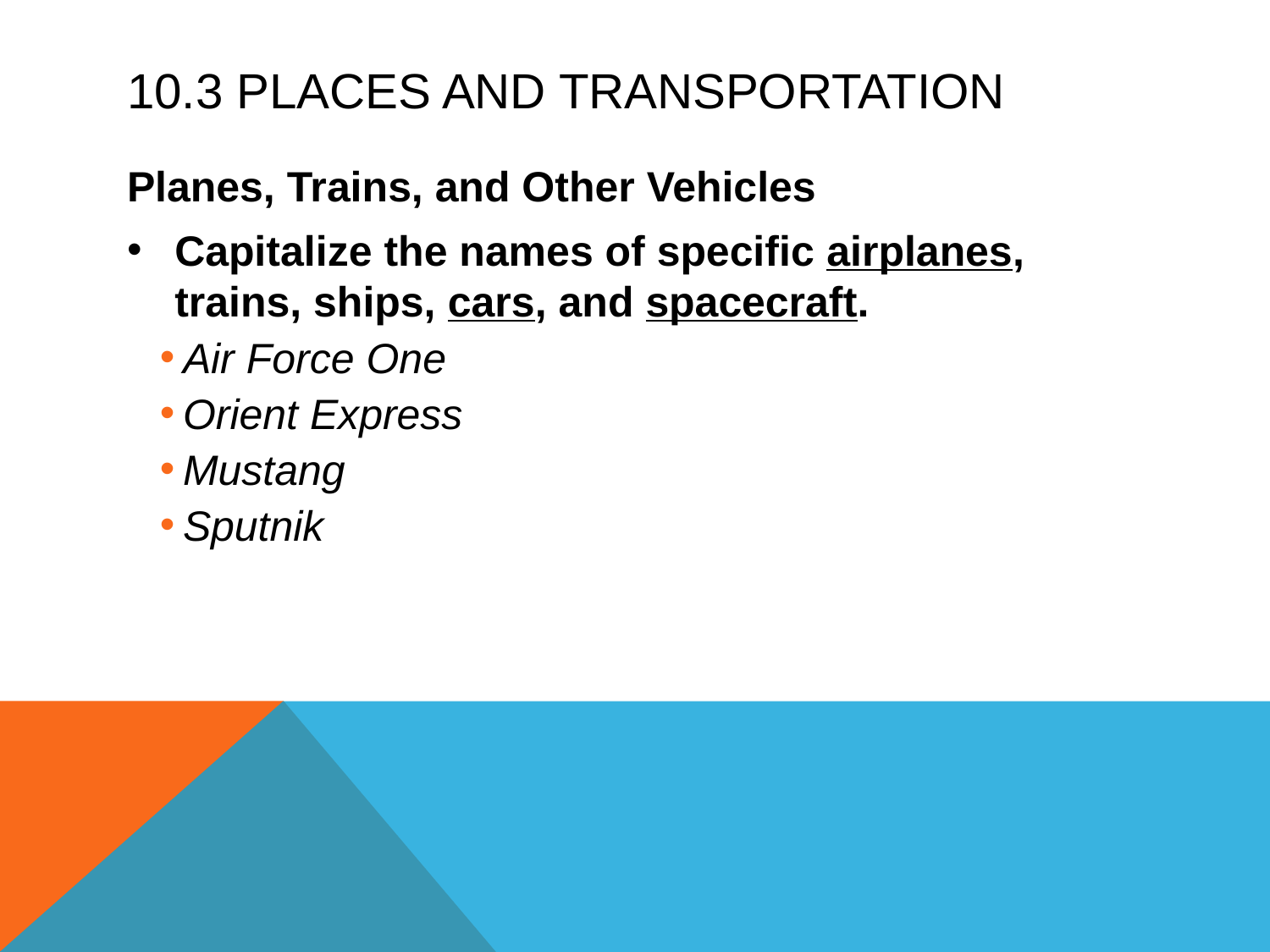

# 10.3 Places and Transportation
Planes, Trains, and Other Vehicles
Capitalize the names of specific airplanes, trains, ships, cars, and spacecraft.
Air Force One
Orient Express
Mustang
Sputnik